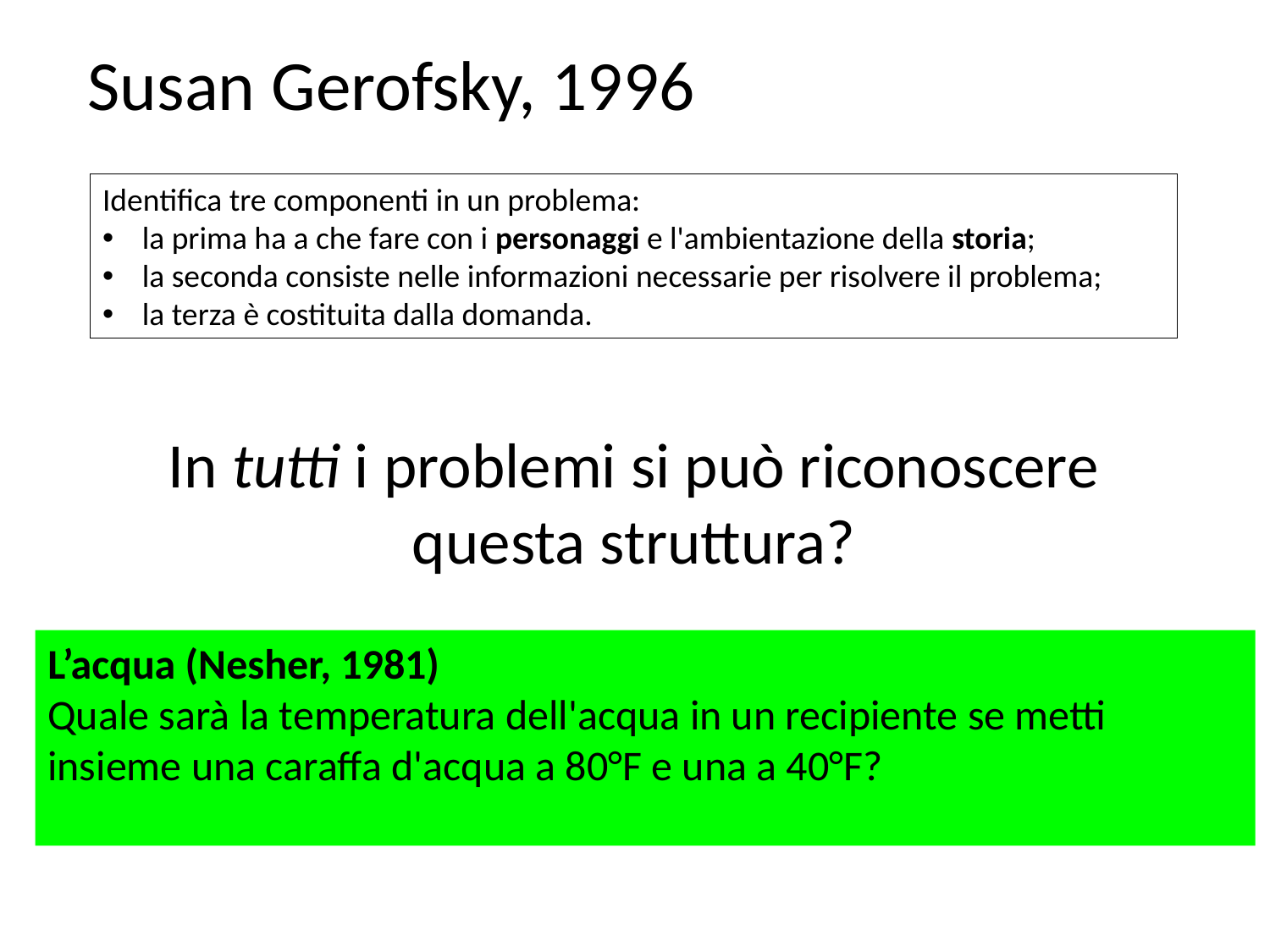

Susan Gerofsky, 1996
Identifica tre componenti in un problema:
la prima ha a che fare con i personaggi e l'ambientazione della storia;
la seconda consiste nelle informazioni necessarie per risolvere il problema;
la terza è costituita dalla domanda.
In tutti i problemi si può riconoscere questa struttura?
L’acqua (Nesher, 1981)
Quale sarà la temperatura dell'acqua in un recipiente se metti insieme una caraffa d'acqua a 80°F e una a 40°F?